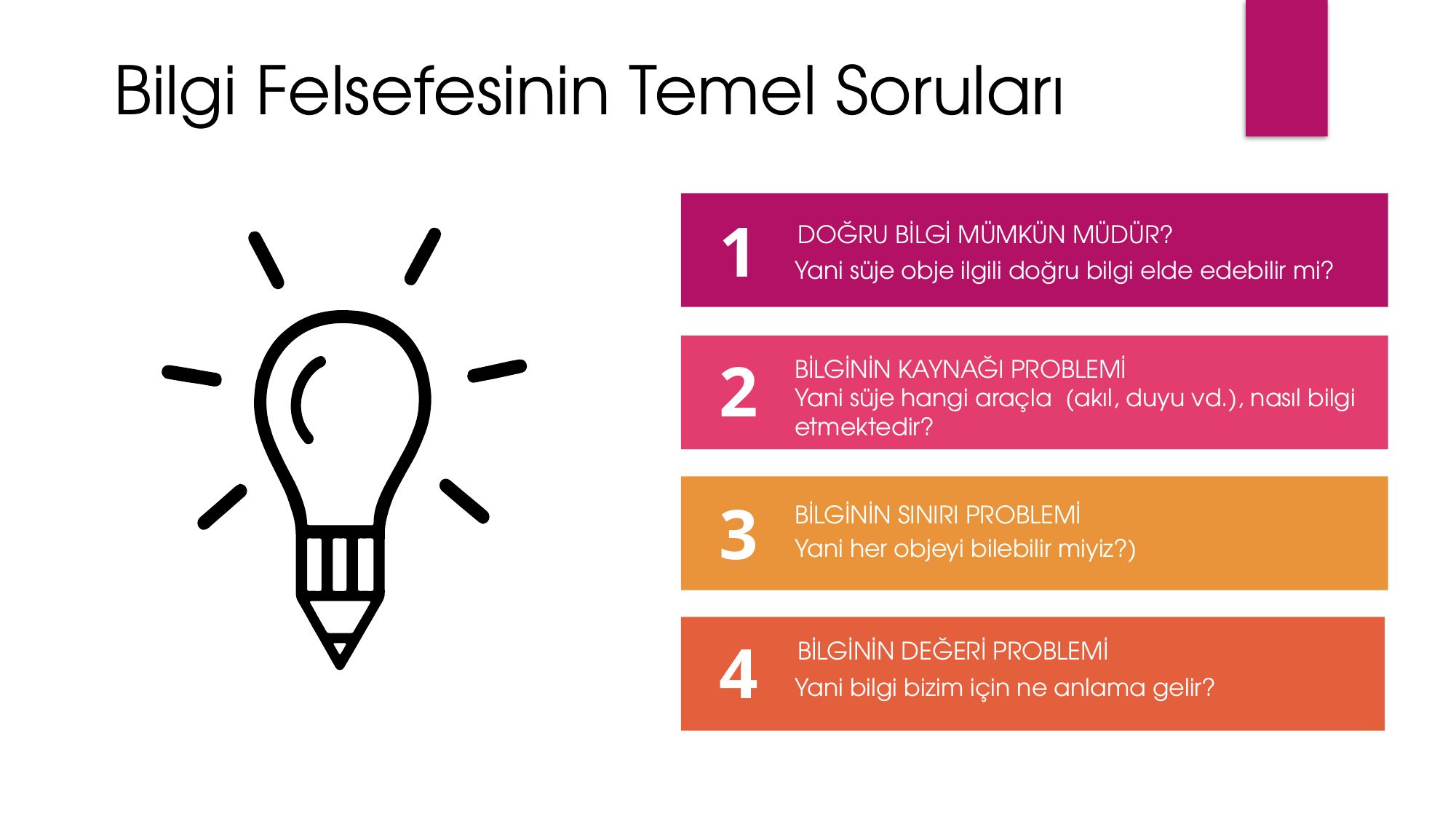

Bilgi Felsefesinin Temel Soruları

1
DOĞRU BİLGİ MÜMKÜN MÜDÜR?

Yani süje obje ilgili doğru bilgi elde edebilir mi?

2
BİLGİNİN KAYNAĞI PROBLEMİ
Yani süje hangi araçla  (akıl, duyu vd.), nasıl bilgi etmektedir?

3
BİLGİNİN SINIRI PROBLEMİ
Yani her objeyi bilebilir miyiz?)

4
BİLGİNİN DEĞERİ PROBLEMİ
Yani bilgi bizim için ne anlama gelir?